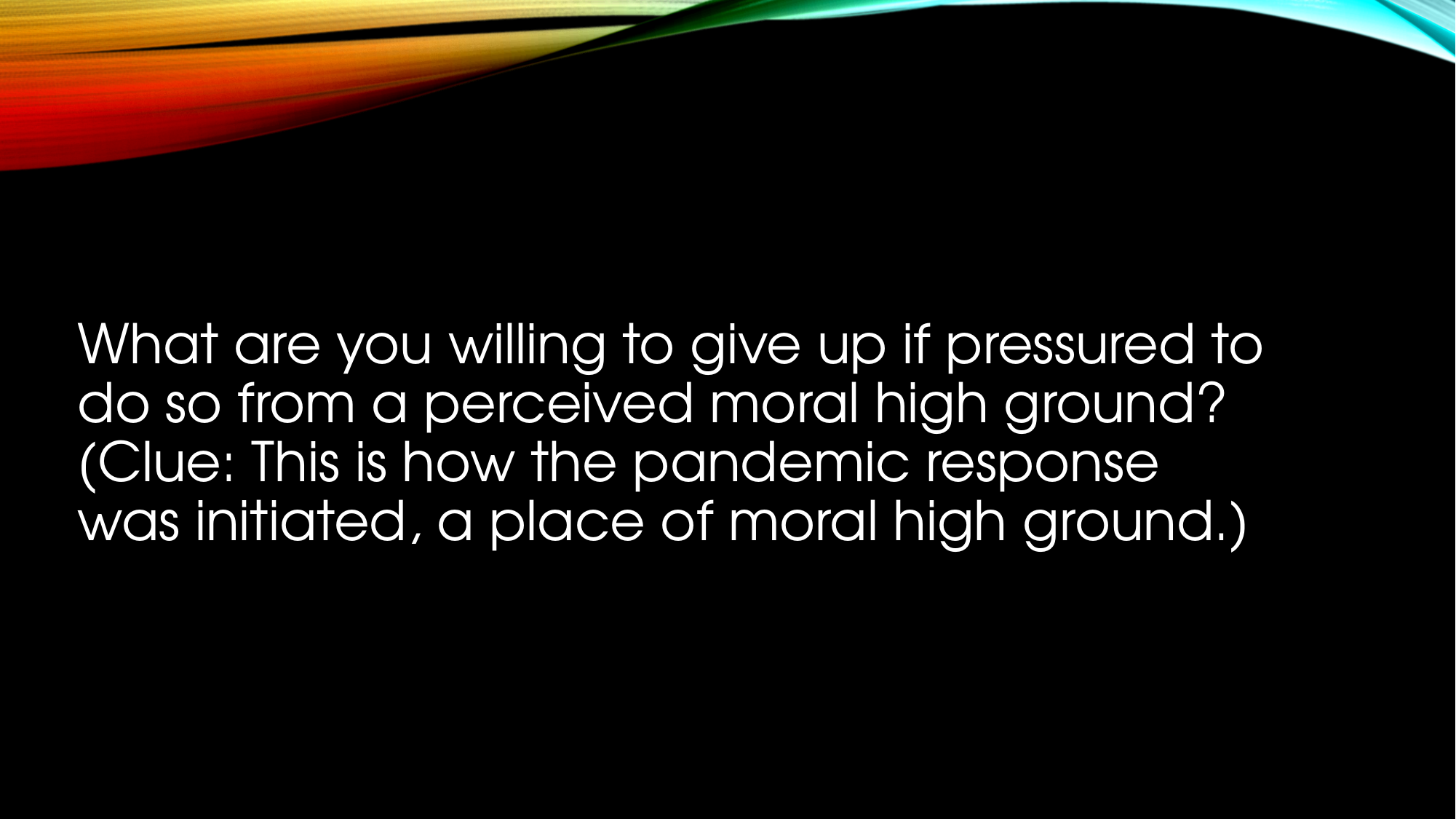

#

What are you willing to give up if pressured to do so from a perceived moral high ground? (Clue: This is how the pandemic response was initiated, a place of moral high ground.)